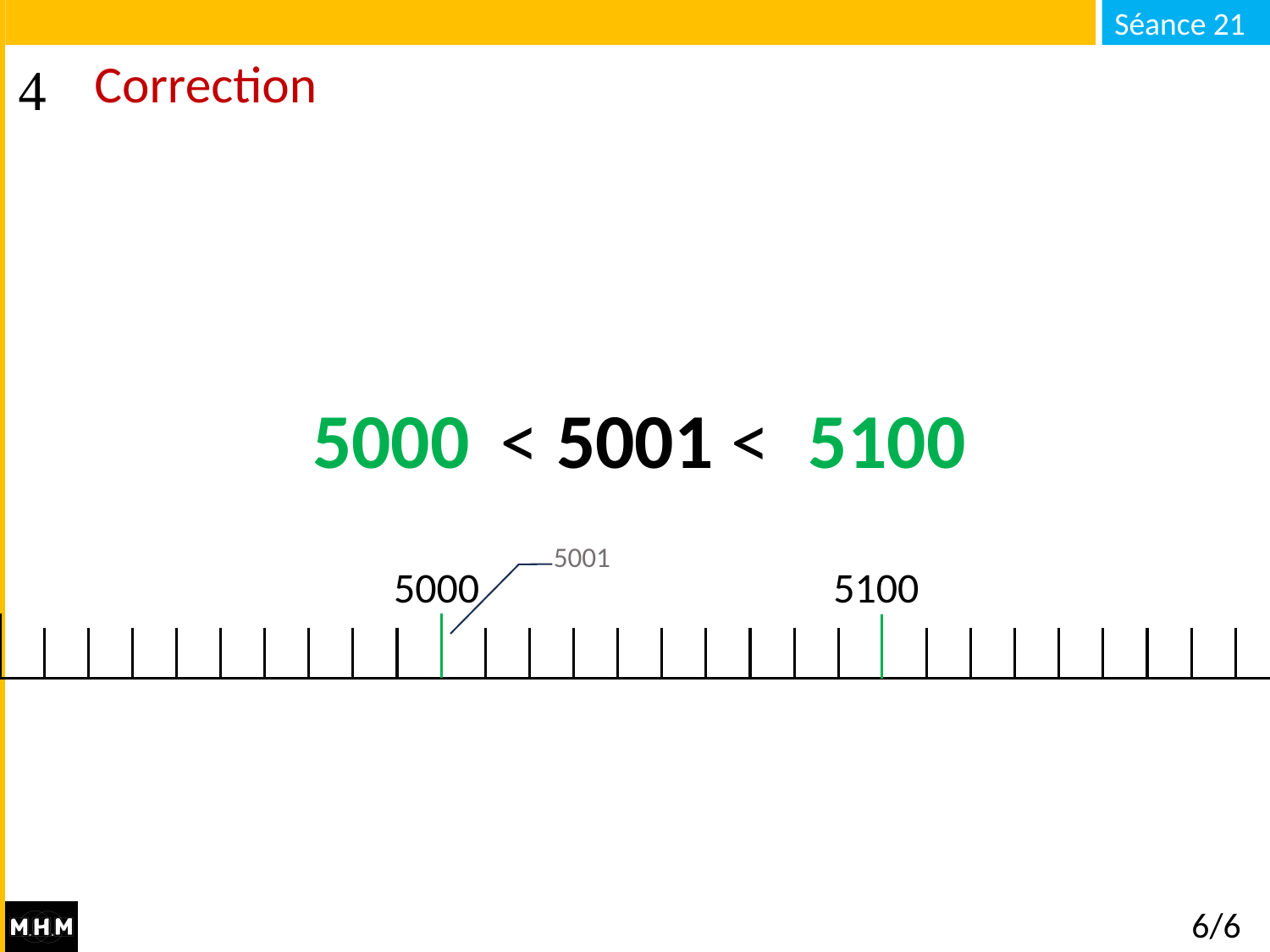

# Correction
5100
5000
… < 5001 < …
5001
5000
5100
6/6